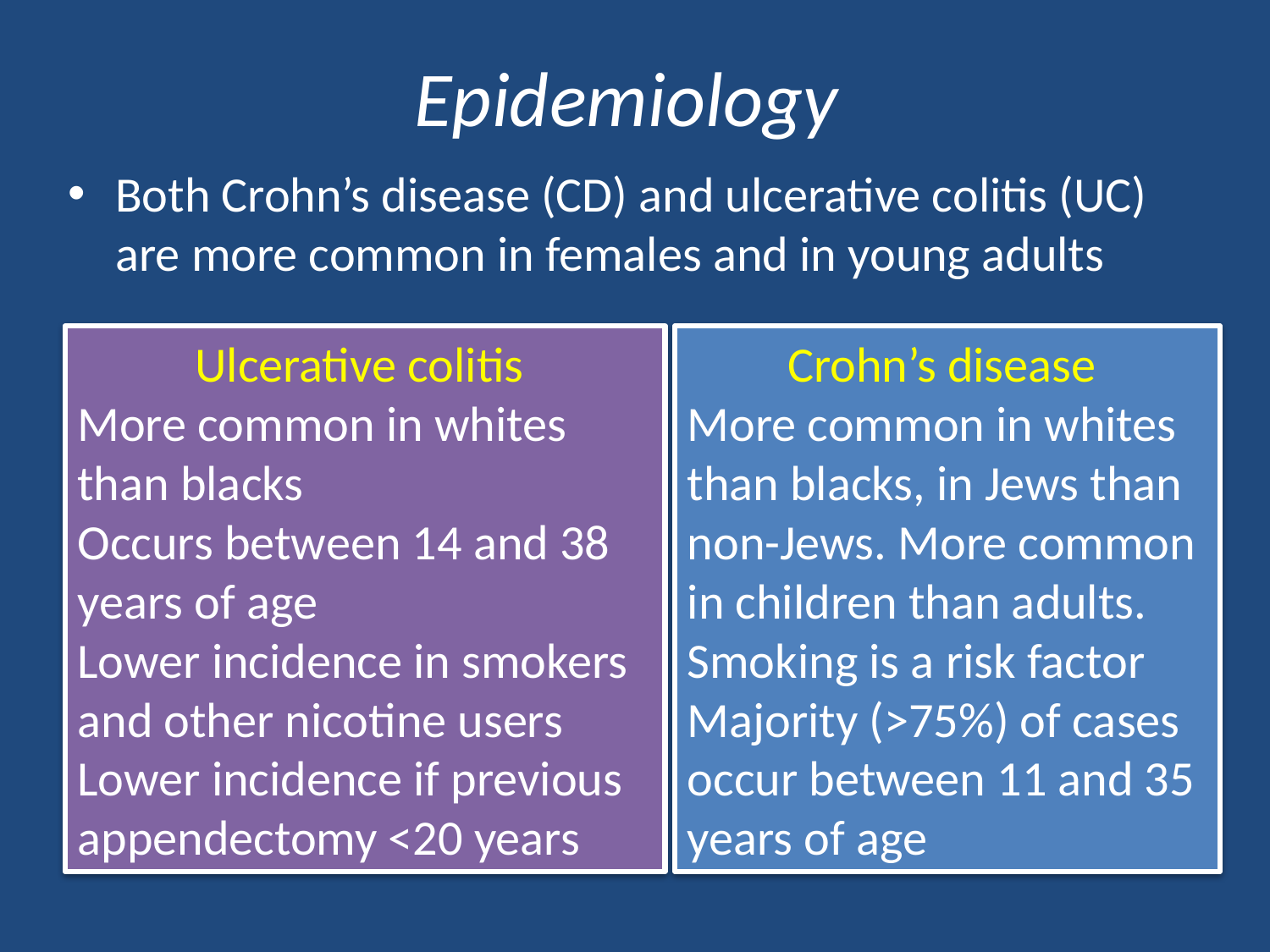

# Epidemiology
Both Crohn’s disease (CD) and ulcerative colitis (UC) are more common in females and in young adults

Ulcerative colitis
More common in whites than blacks
Occurs between 14 and 38 years of age
Lower incidence in smokers and other nicotine users
Lower incidence if previous appendectomy <20 years
Crohn’s disease
More common in whites than blacks, in Jews than non-Jews. More common in children than adults.
Smoking is a risk factor
Majority (>75%) of cases occur between 11 and 35 years of age